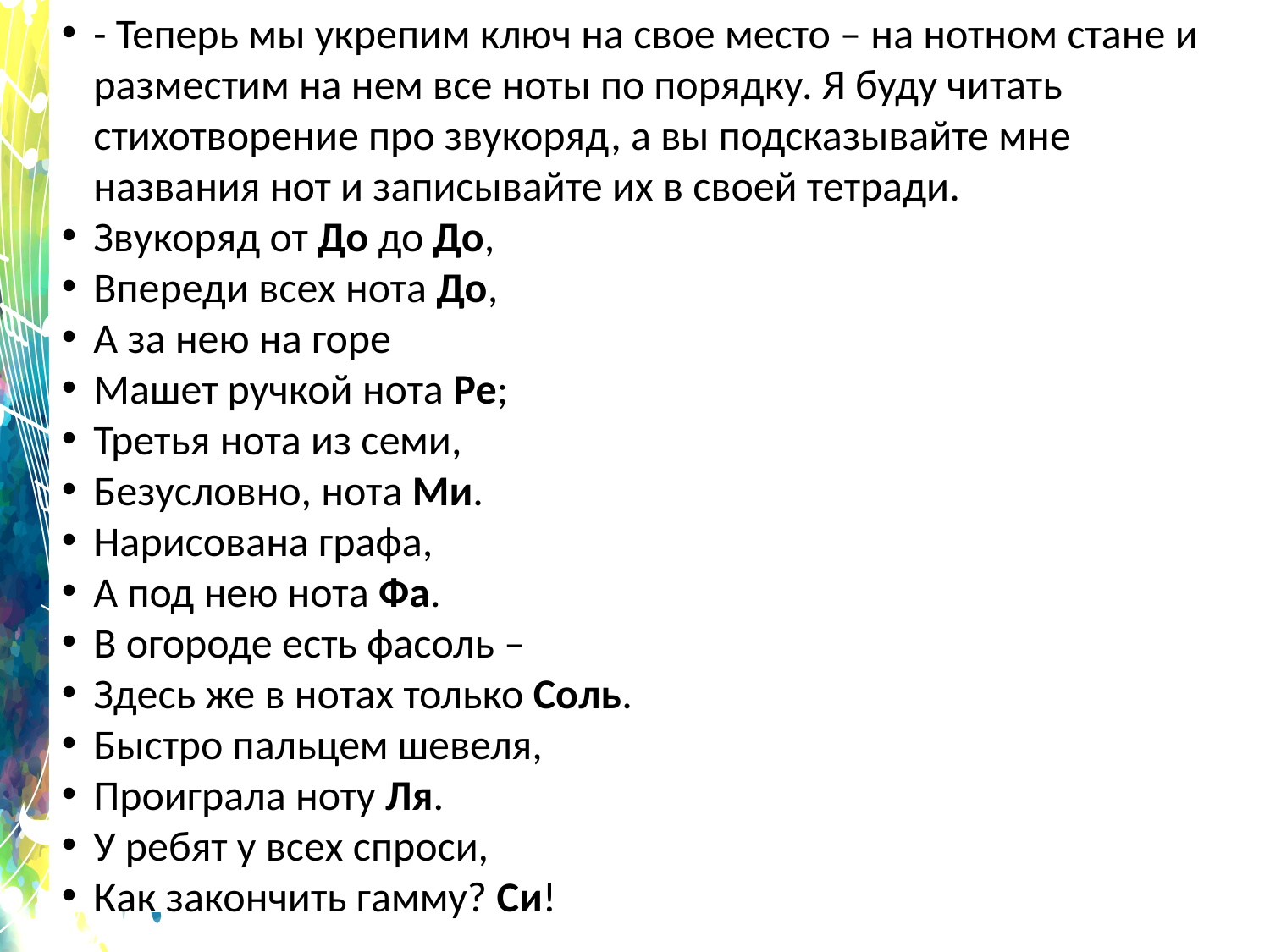

- Теперь мы укрепим ключ на свое место – на нотном стане и разместим на нем все ноты по порядку. Я буду читать стихотворение про звукоряд, а вы подсказывайте мне названия нот и записывайте их в своей тетради.
Звукоряд от До до До,
Впереди всех нота До,
А за нею на горе
Машет ручкой нота Ре;
Третья нота из семи,
Безусловно, нота Ми.
Нарисована графа,
А под нею нота Фа.
В огороде есть фасоль –
Здесь же в нотах только Соль.
Быстро пальцем шевеля,
Проиграла ноту Ля.
У ребят у всех спроси,
Как закончить гамму? Си!